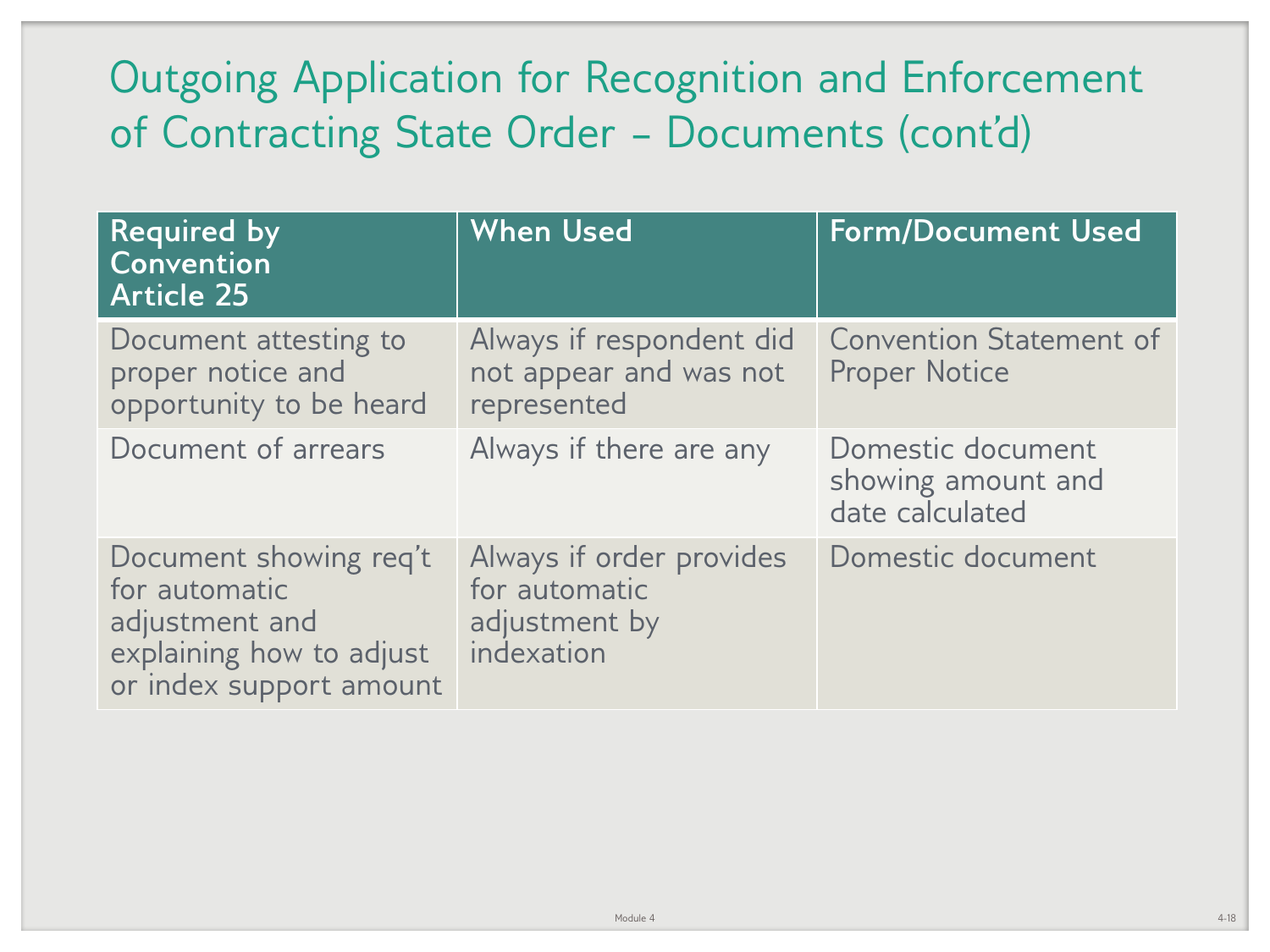

# Outgoing Application for Recognition and Enforcement of Contracting State Order – Documents (cont’d)
| Required by Convention Article 25 | When Used | Form/Document Used |
| --- | --- | --- |
| Document attesting to proper notice and opportunity to be heard | Always if respondent did not appear and was not represented | Convention Statement of Proper Notice |
| Document of arrears | Always if there are any | Domestic document showing amount and date calculated |
| Document showing req’t for automatic adjustment and explaining how to adjust or index support amount | Always if order provides for automatic adjustment by indexation | Domestic document |
Module 4
4-18